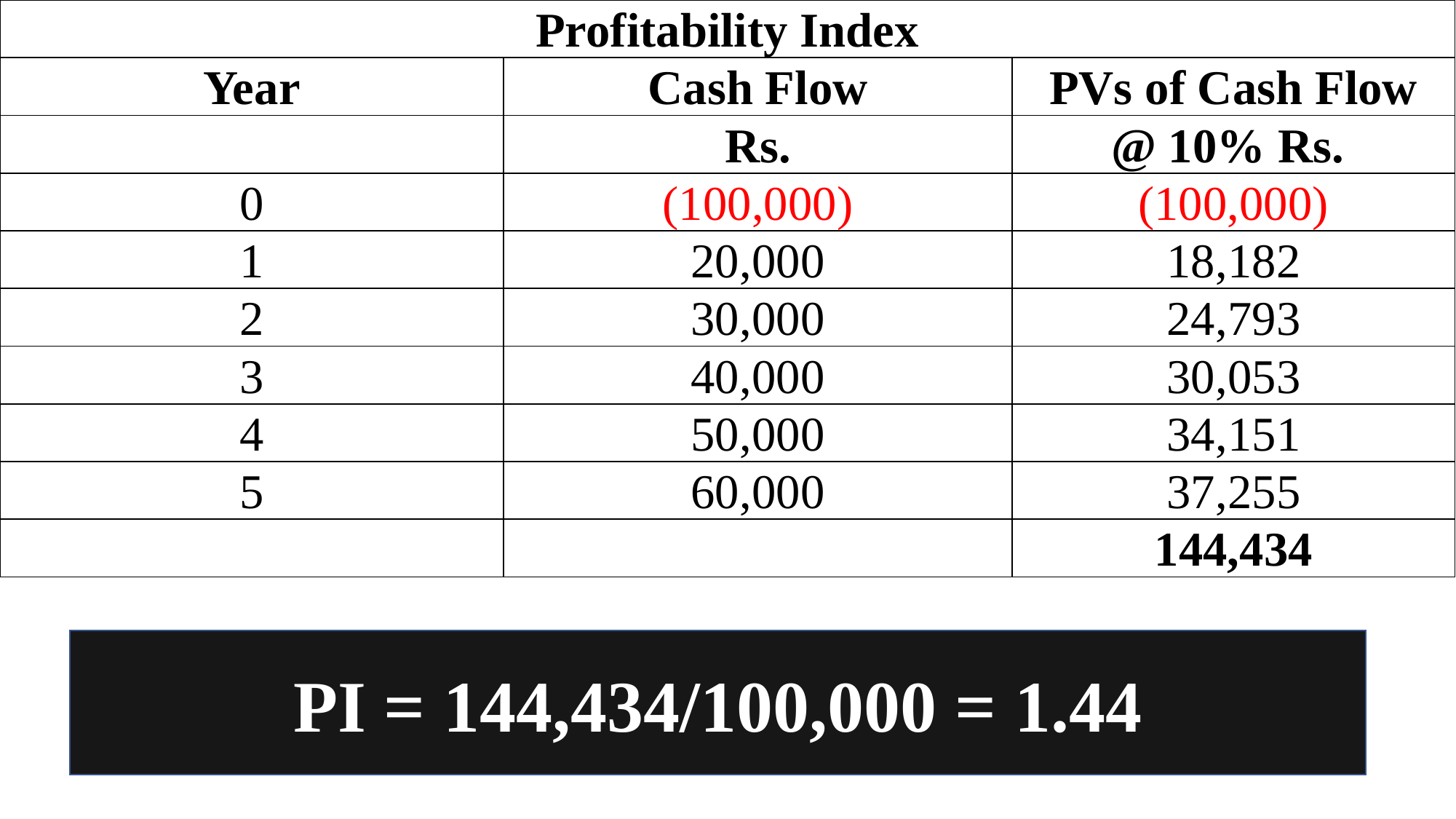

| Profitability Index |  |  |
| --- | --- | --- |
| Year | Cash Flow | PVs of Cash Flow |
|  | Rs. | @ 10% Rs. |
| 0 | (100,000) | (100,000) |
| 1 | 20,000 | 18,182 |
| 2 | 30,000 | 24,793 |
| 3 | 40,000 | 30,053 |
| 4 | 50,000 | 34,151 |
| 5 | 60,000 | 37,255 |
|  |  | 144,434 |
PI = 144,434/100,000 = 1.44